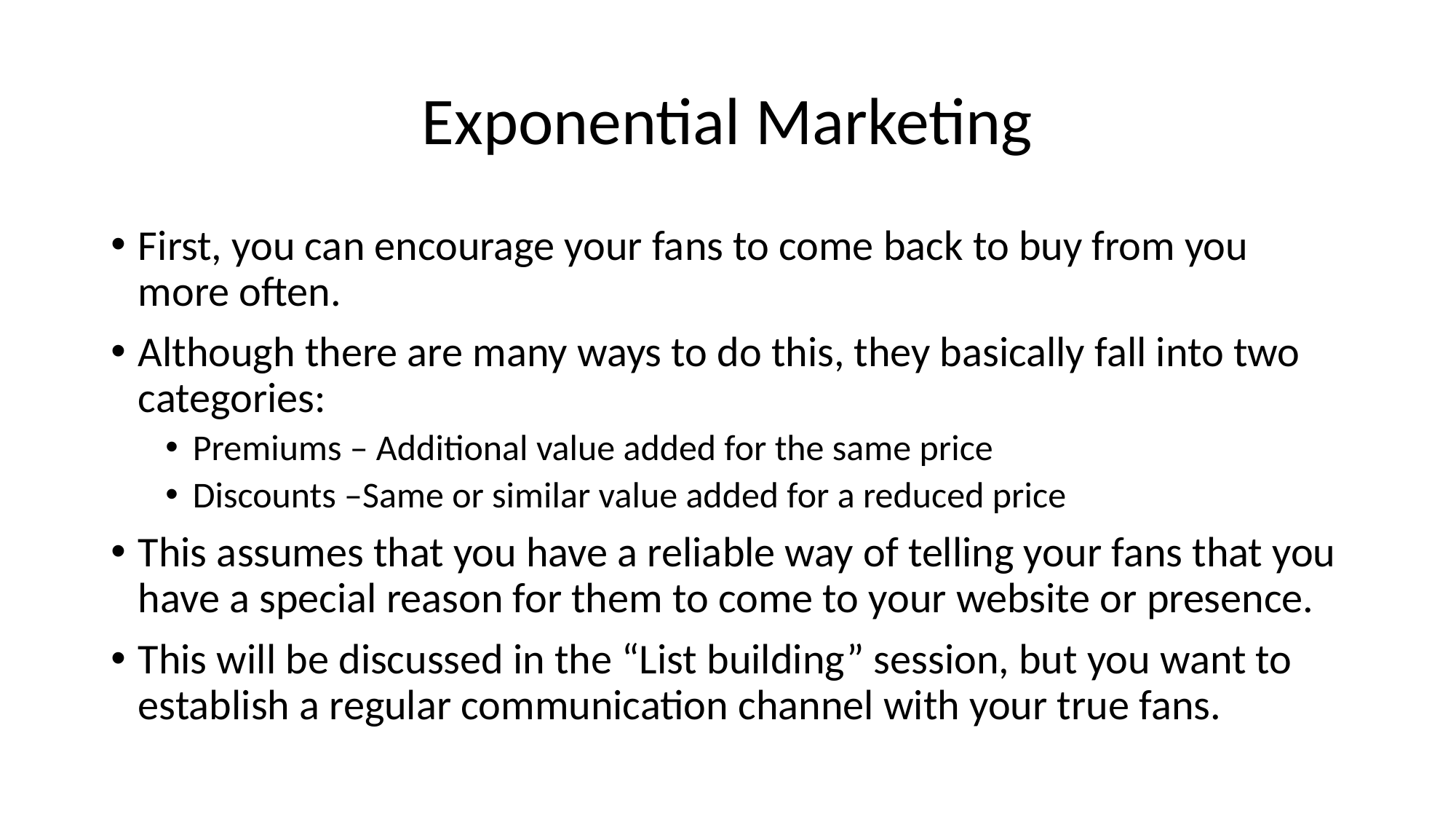

# Exponential Marketing
First, you can encourage your fans to come back to buy from you more often.
Although there are many ways to do this, they basically fall into two categories:
Premiums – Additional value added for the same price
Discounts –Same or similar value added for a reduced price
This assumes that you have a reliable way of telling your fans that you have a special reason for them to come to your website or presence.
This will be discussed in the “List building” session, but you want to establish a regular communication channel with your true fans.